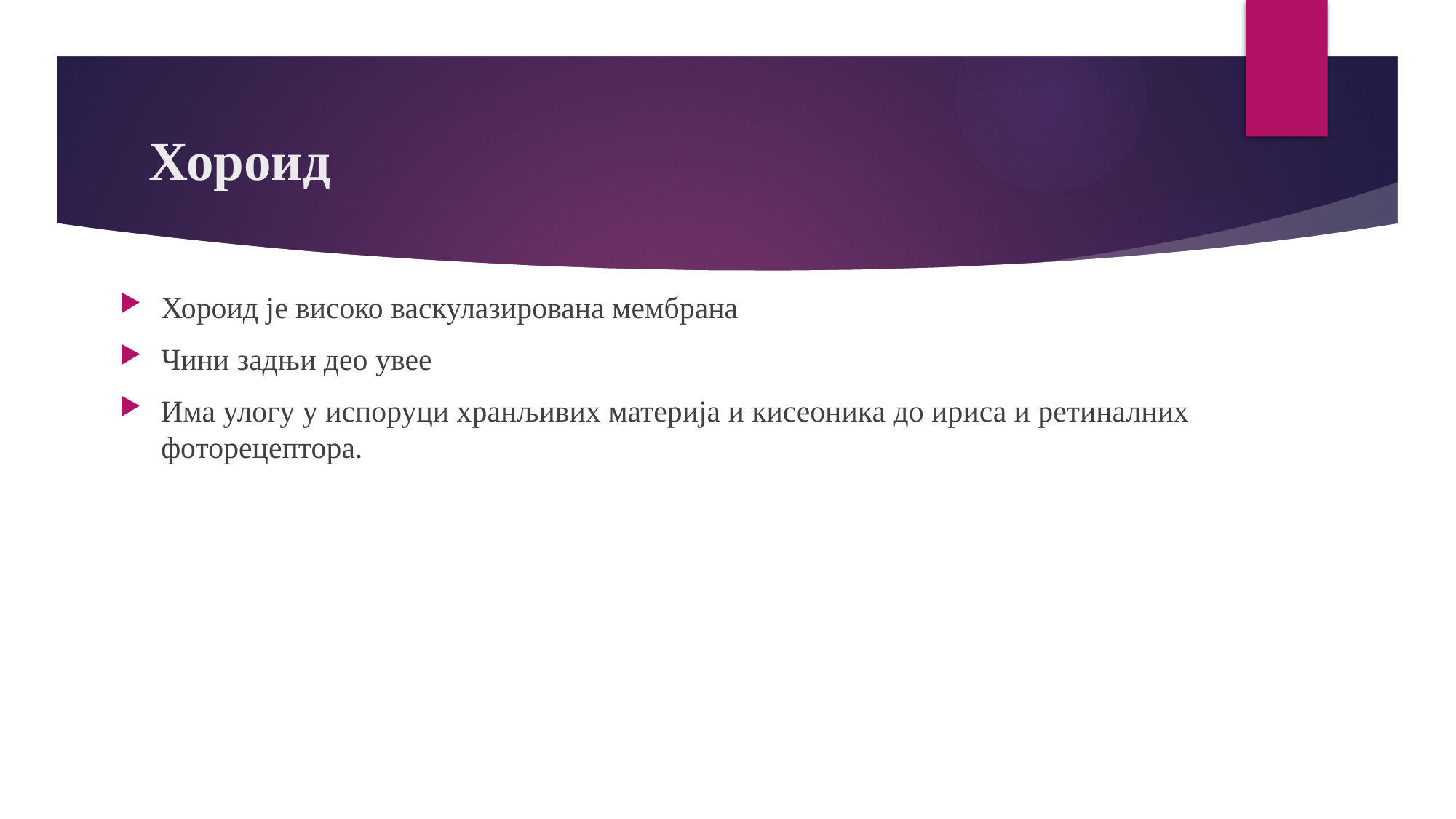

# Хороид
Хороид је високо васкулазирована мембрана
Чини задњи део увее
Има улогу у испоруци хранљивих материја и кисеоника до ириса и ретиналних фоторецептора.